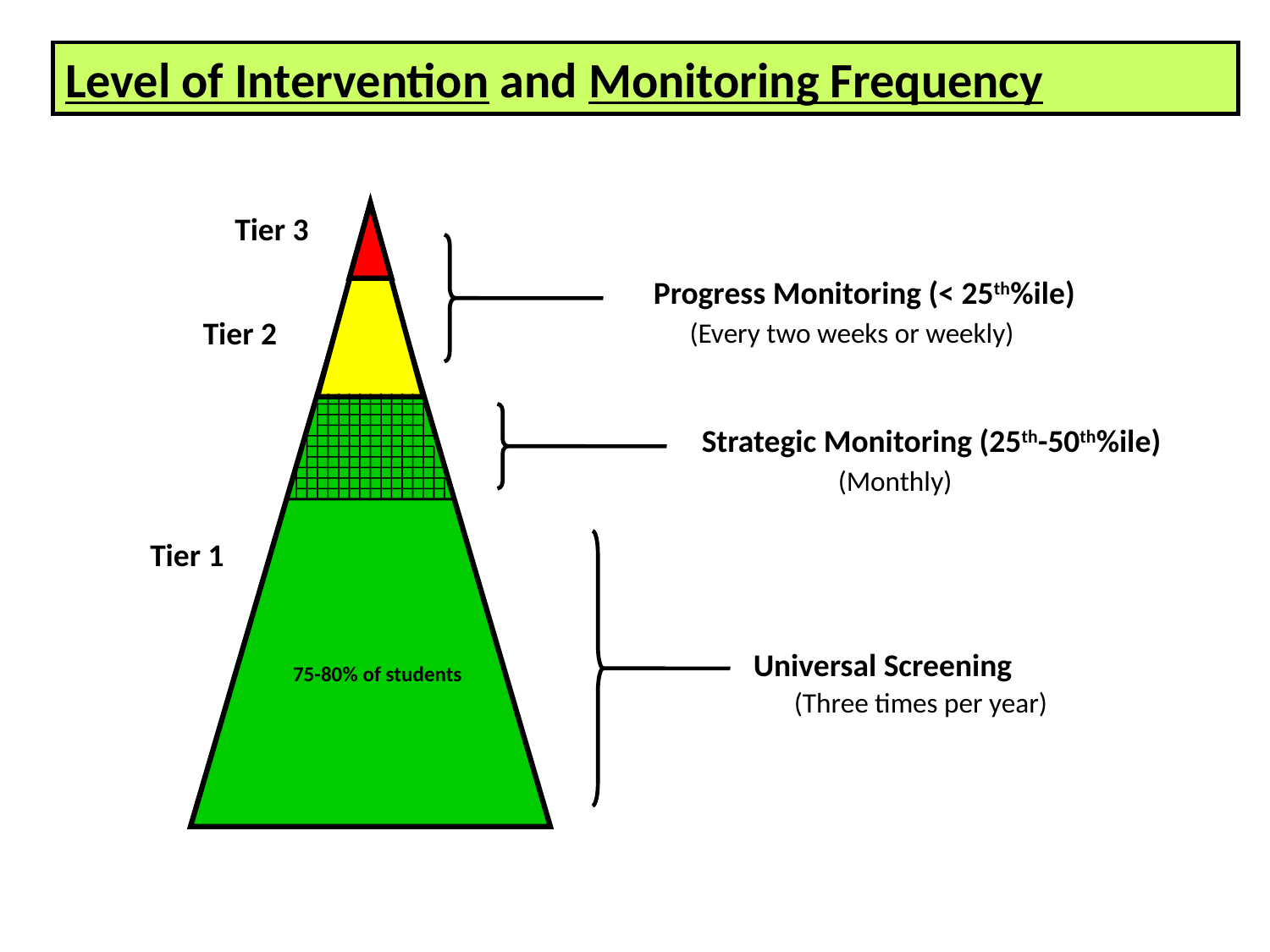

Level of Intervention and Monitoring Frequency

75-80% of students

Progress Monitoring (< 25th%ile)

(Every two weeks or weekly)

Strategic Monitoring (25th-50th%ile)

(Monthly)

Universal Screening

(Three times per year)
Tier 3
Tier 2
Tier 1